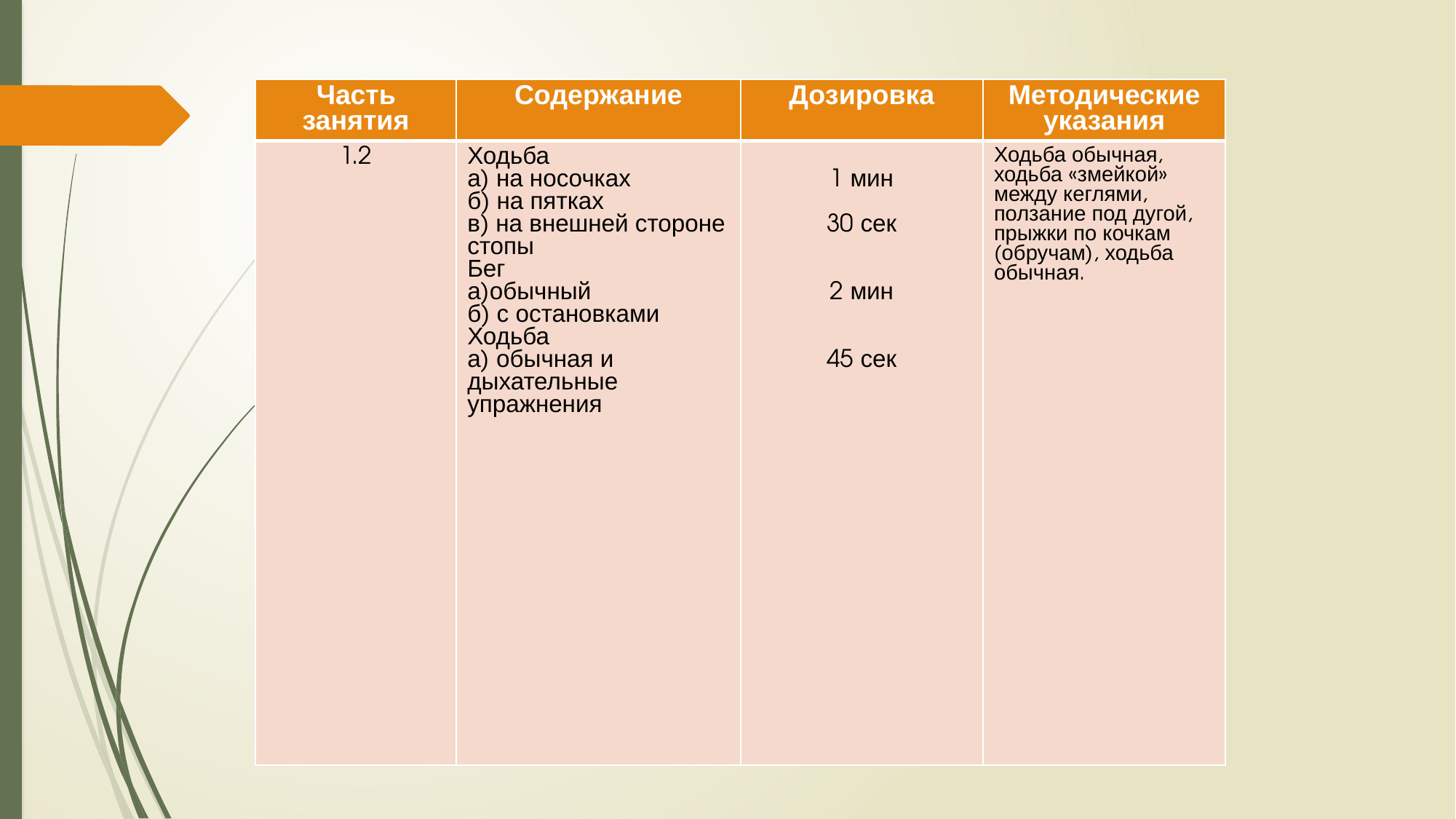

| Часть занятия | Содержание | Дозировка | Методические указания |
| --- | --- | --- | --- |
| 1.2 | Ходьба а) на носочках б) на пятках в) на внешней стороне стопы Бег а)обычный б) с остановками Ходьба а) обычная и дыхательные упражнения | 1 мин 30 сек 2 мин 45 сек | Ходьба обычная, ходьба «змейкой» между кеглями, ползание под дугой, прыжки по кочкам (обручам), ходьба обычная. |